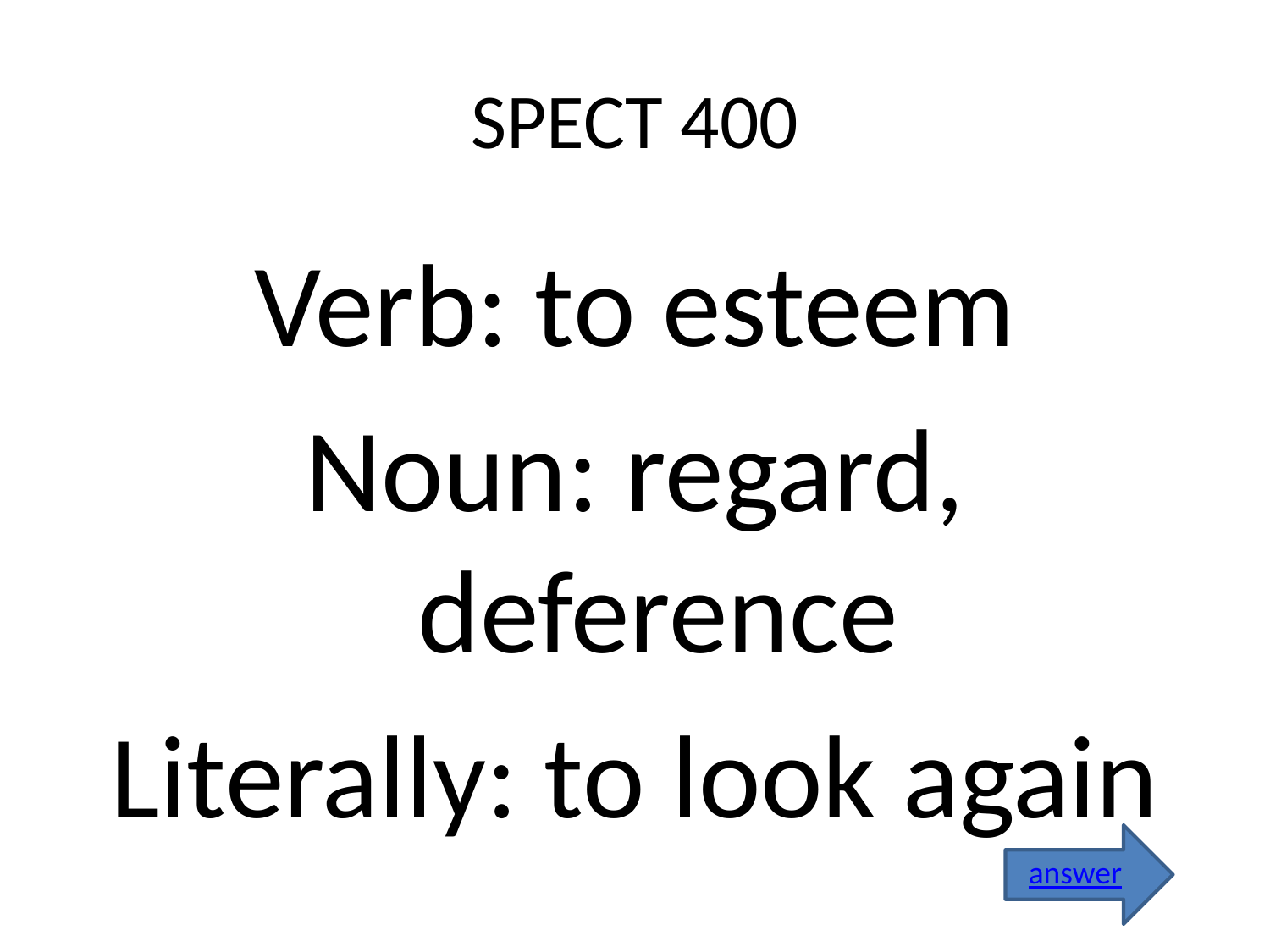

# SPECT 400
Verb: to esteem
Noun: regard, deference
Literally: to look again

answer